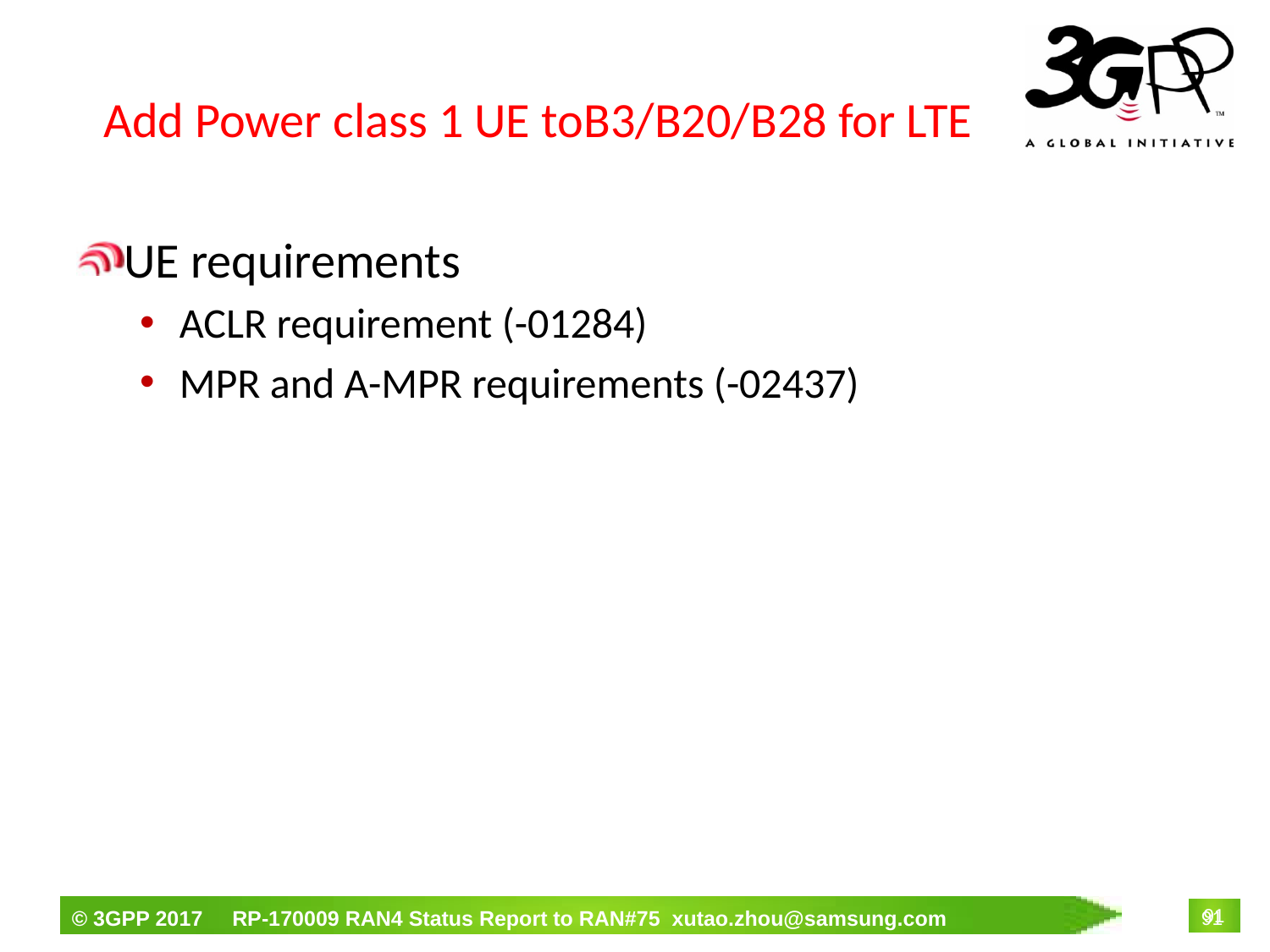

# Add Power class 1 UE toB3/B20/B28 for LTE
UE requirements
ACLR requirement (-01284)
MPR and A-MPR requirements (-02437)

91